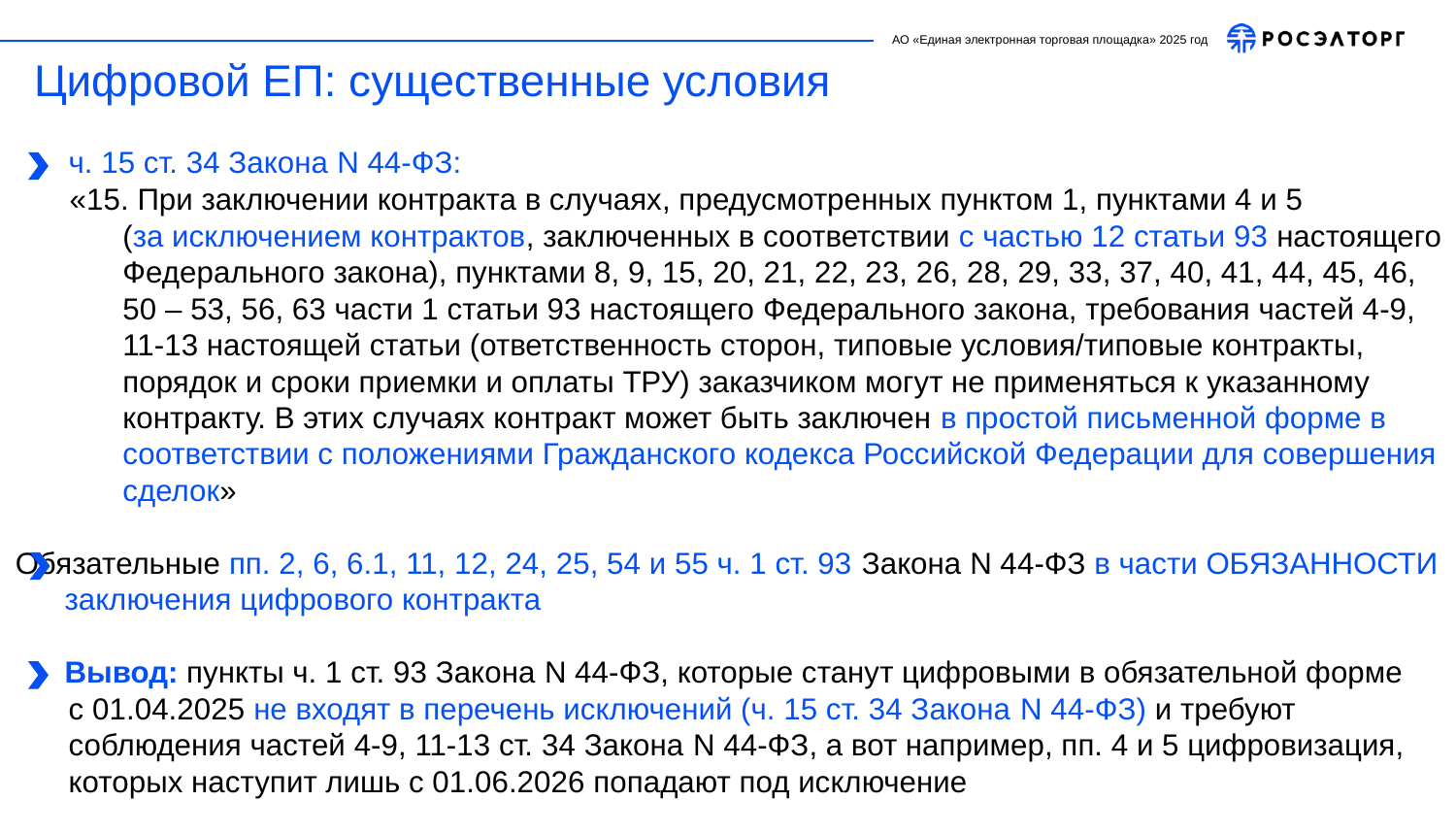

Цифровой ЕП: существенные условия
	ч. 15 ст. 34 Закона N 44-ФЗ:
«15. При заключении контракта в случаях, предусмотренных пунктом 1, пунктами 4 и 5
(за исключением контрактов, заключенных в соответствии с частью 12 статьи 93 настоящего Федерального закона), пунктами 8, 9, 15, 20, 21, 22, 23, 26, 28, 29, 33, 37, 40, 41, 44, 45, 46, 50 – 53, 56, 63 части 1 статьи 93 настоящего Федерального закона, требования частей 4-9, 11-13 настоящей статьи (ответственность сторон, типовые условия/типовые контракты, порядок и сроки приемки и оплаты ТРУ) заказчиком могут не применяться к указанному контракту. В этих случаях контракт может быть заключен в простой письменной форме в соответствии с положениями Гражданского кодекса Российской Федерации для совершения сделок»

Обязательные пп. 2, 6, 6.1, 11, 12, 24, 25, 54 и 55 ч. 1 ст. 93 Закона N 44-ФЗ в части ОБЯЗАННОСТИ заключения цифрового контракта

Вывод: пункты ч. 1 ст. 93 Закона N 44-ФЗ, которые станут цифровыми в обязательной форме
с 01.04.2025 не входят в перечень исключений (ч. 15 ст. 34 Закона N 44-ФЗ) и требуют соблюдения частей 4-9, 11-13 ст. 34 Закона N 44-ФЗ, а вот например, пп. 4 и 5 цифровизация, которых наступит лишь с 01.06.2026 попадают под исключение